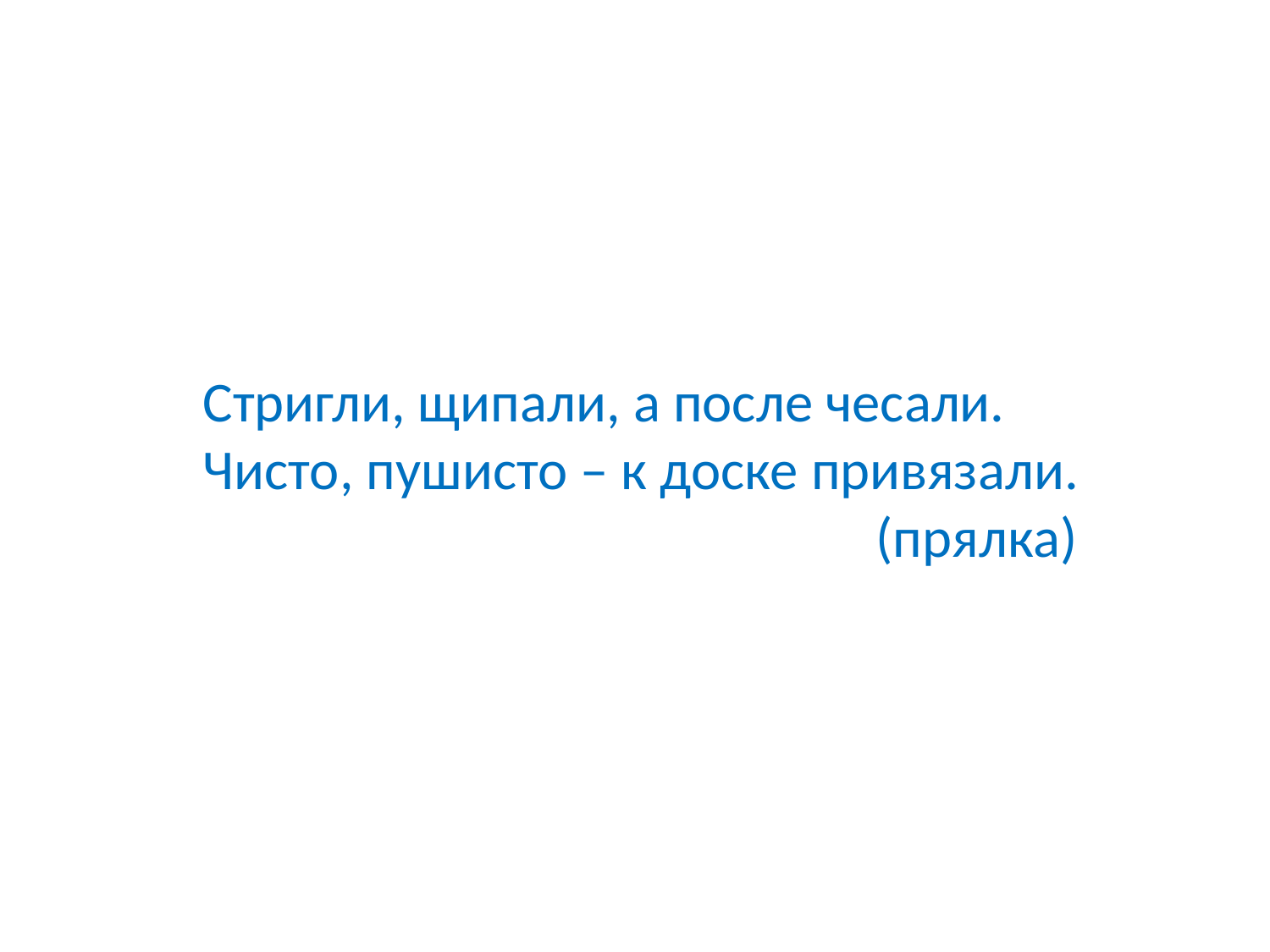

Стригли, щипали, а после чесали.
Чисто, пушисто – к доске привязали.
                                                     (прялка)